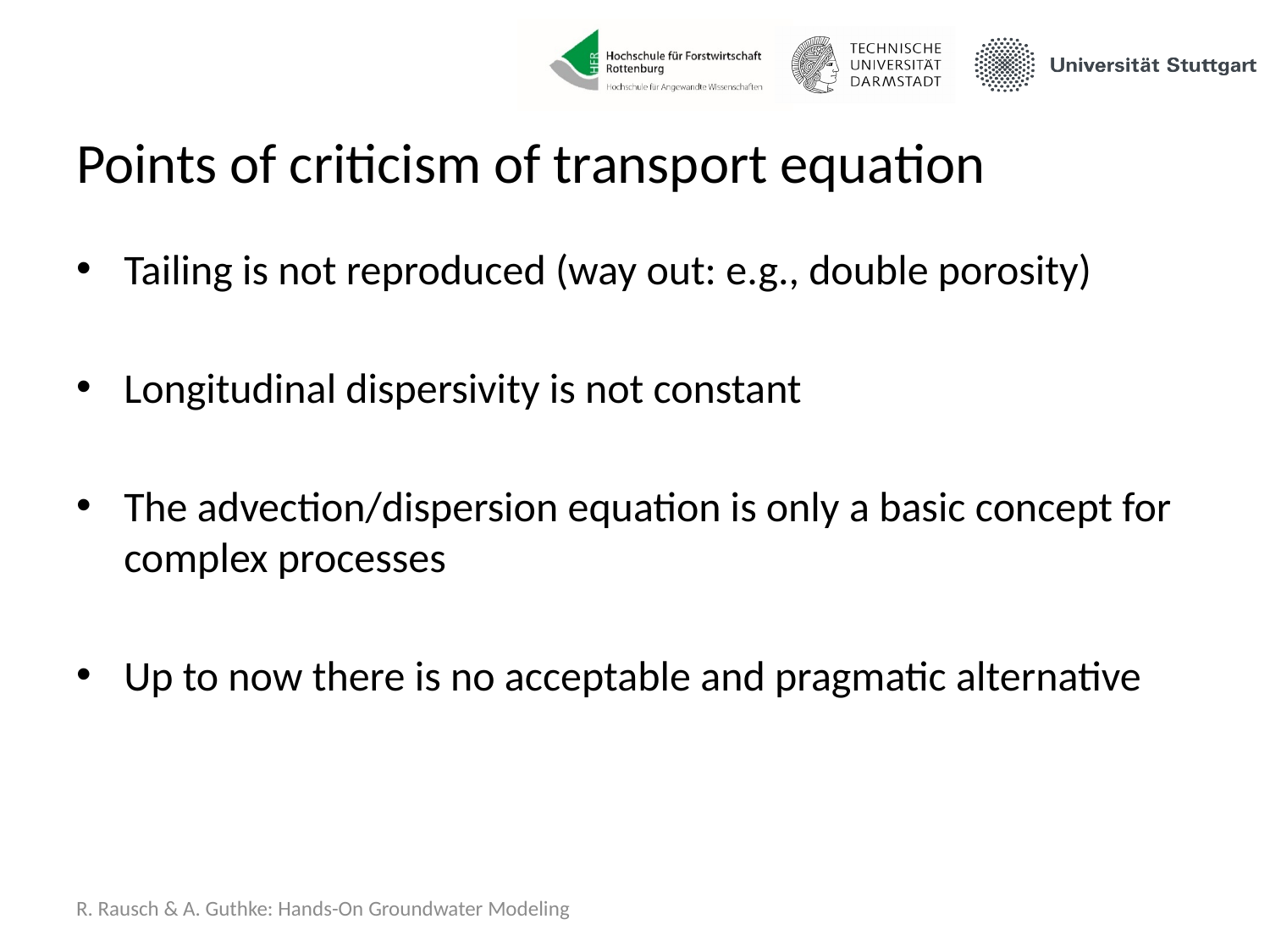

# Points of criticism of transport equation
Tailing is not reproduced (way out: e.g., double porosity)

Longitudinal dispersivity is not constant

The advection/dispersion equation is only a basic concept for complex processes

Up to now there is no acceptable and pragmatic alternative

R. Rausch & A. Guthke: Hands-On Groundwater Modeling